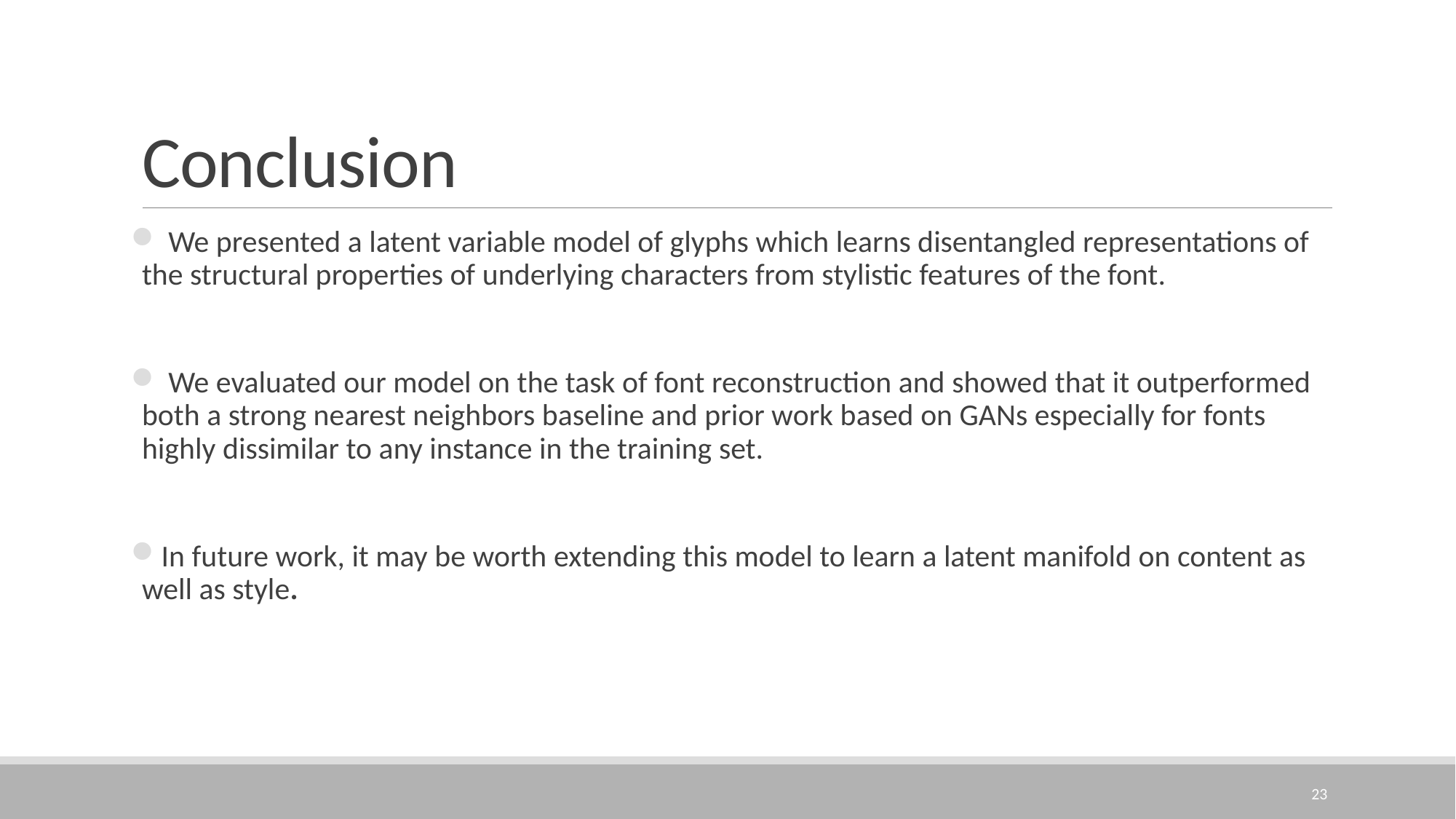

# Conclusion
 We presented a latent variable model of glyphs which learns disentangled representations of the structural properties of underlying characters from stylistic features of the font.

 We evaluated our model on the task of font reconstruction and showed that it outperformed both a strong nearest neighbors baseline and prior work based on GANs especially for fonts highly dissimilar to any instance in the training set.

In future work, it may be worth extending this model to learn a latent manifold on content as well as style.
23